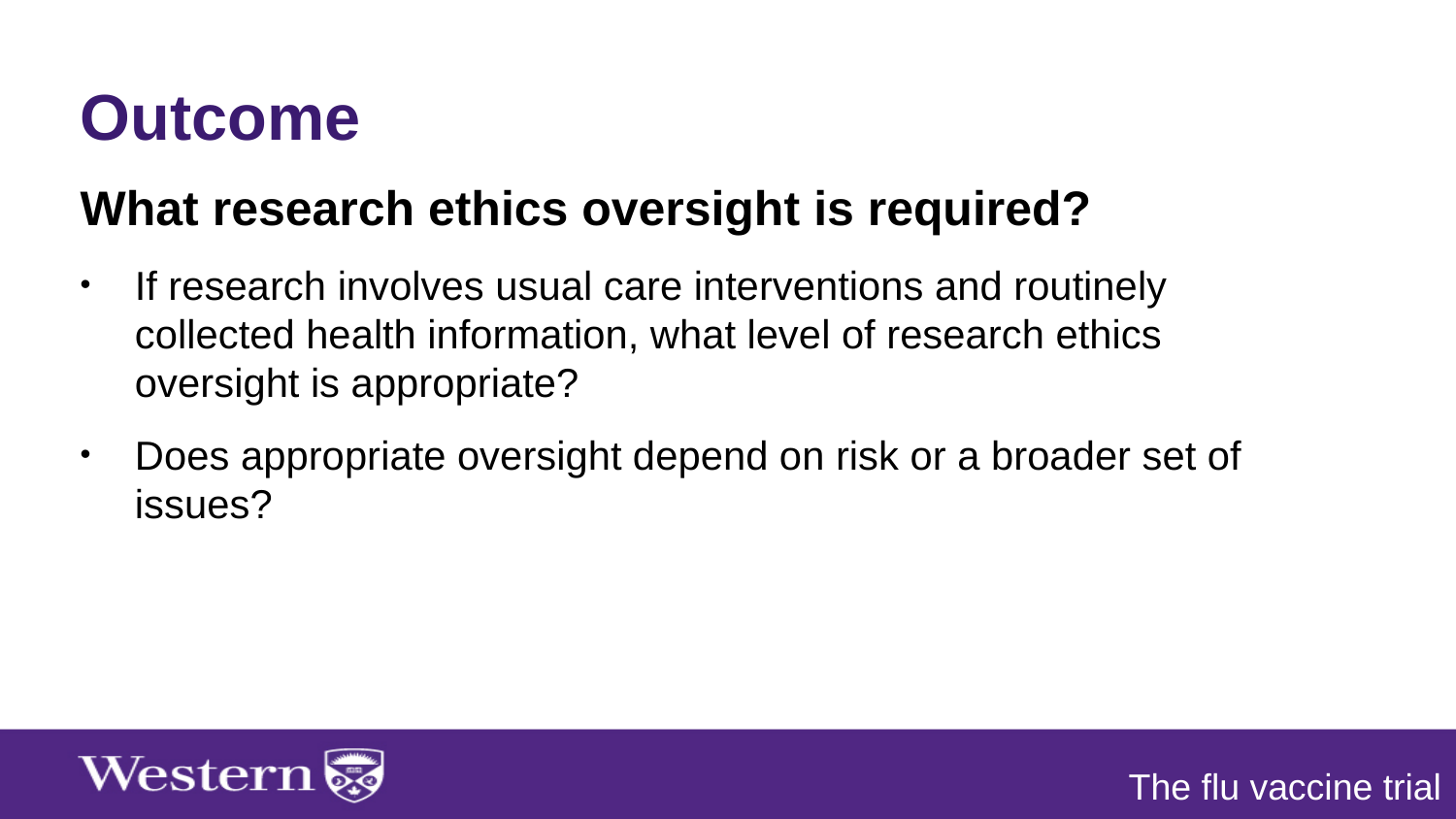

Outcome
What research ethics oversight is required?
If research involves usual care interventions and routinely collected health information, what level of research ethics oversight is appropriate?
Does appropriate oversight depend on risk or a broader set of issues?

The flu vaccine trial